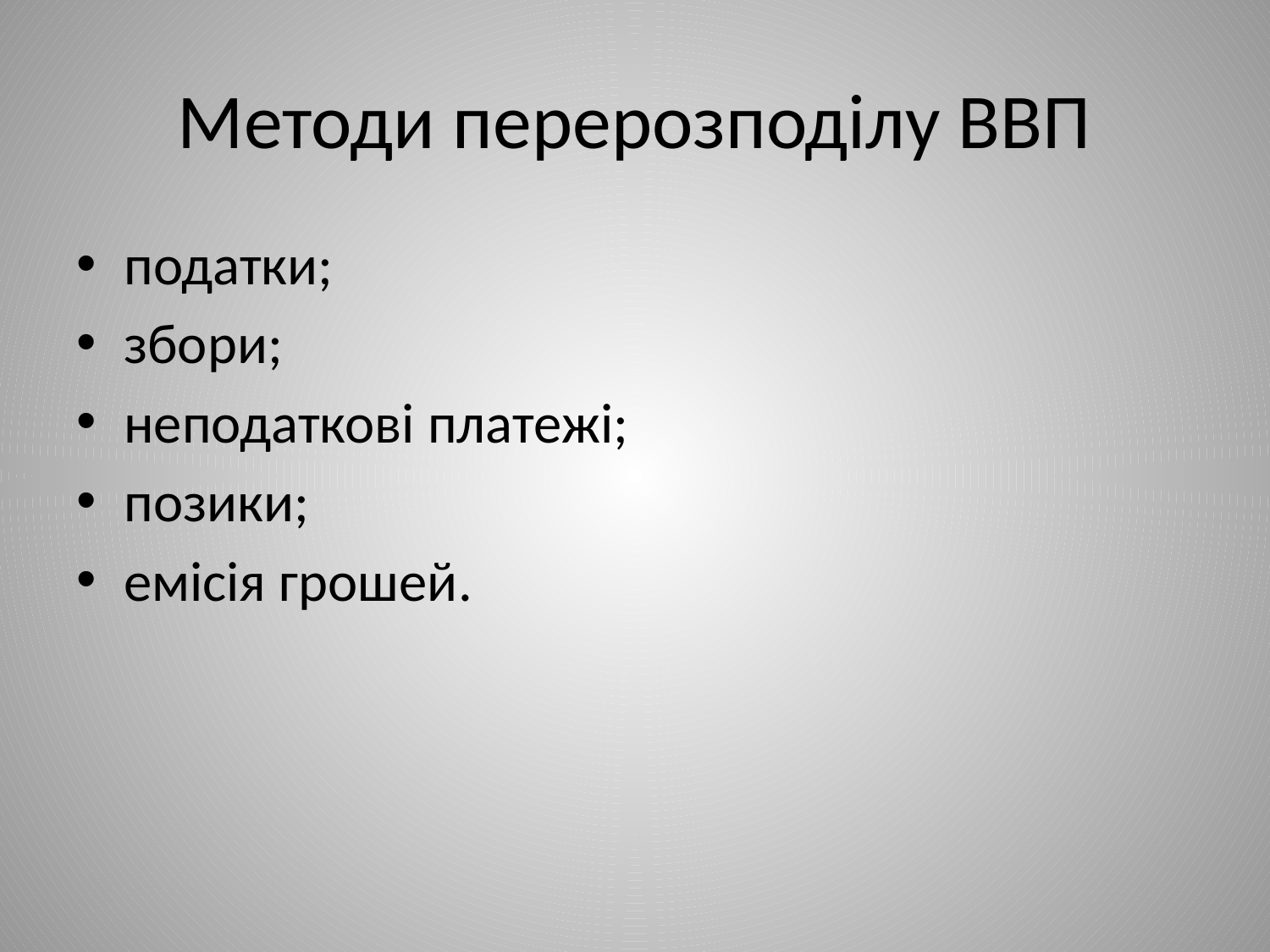

# Методи перерозподілу ВВП
податки;
збори;
неподаткові платежі;
позики;
емісія грошей.